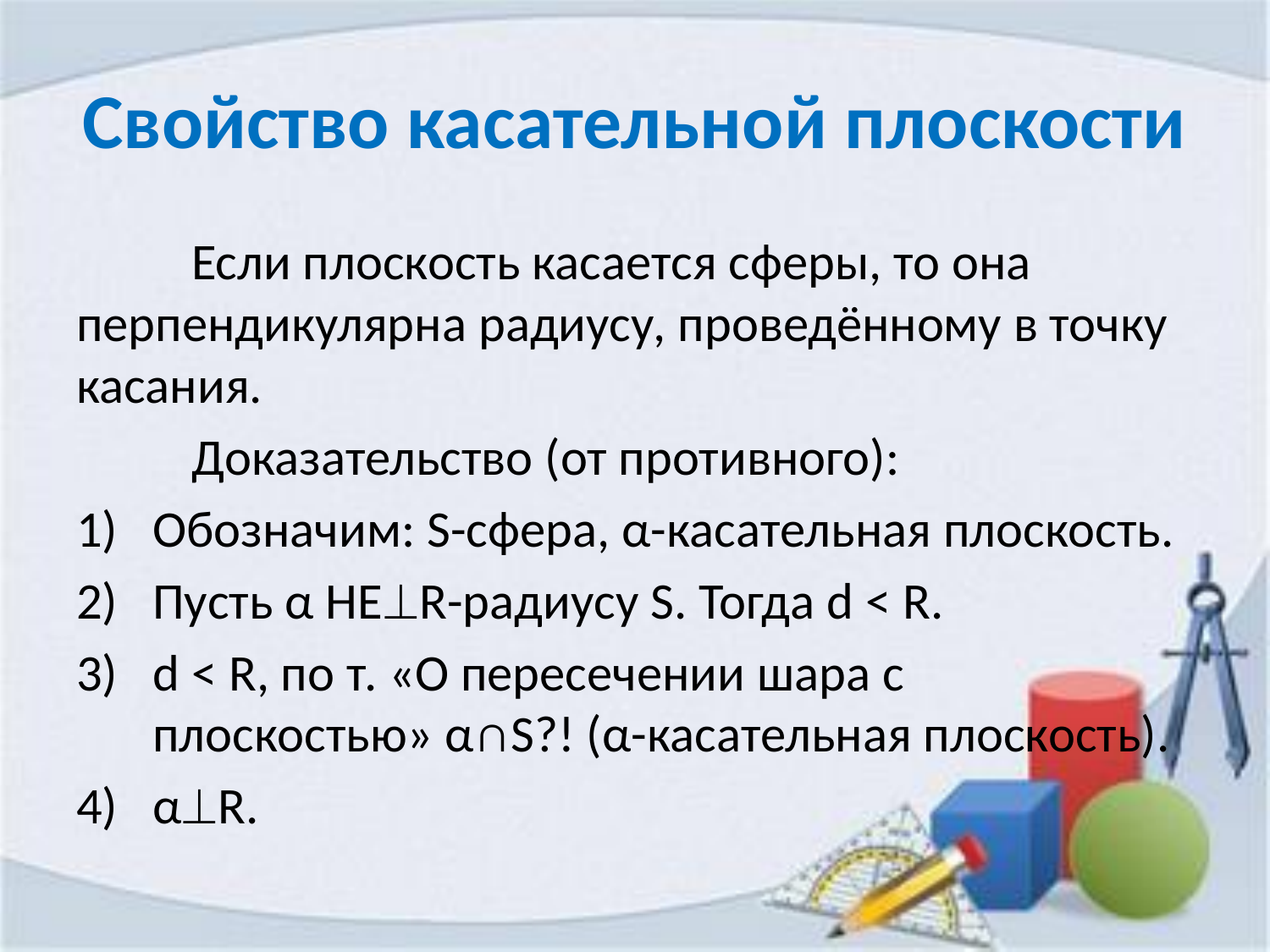

# Свойство касательной плоскости
	Если плоскость касается сферы, то она перпендикулярна радиусу, проведённому в точку касания.
	Доказательство (от противного):
Обозначим: S-сфера, α-касательная плоскость.
Пусть α НЕ⊥R-радиусу S. Тогда d < R.
d < R, по т. «О пересечении шара с плоскостью» α∩S?! (α-касательная плоскость).
α⊥R.